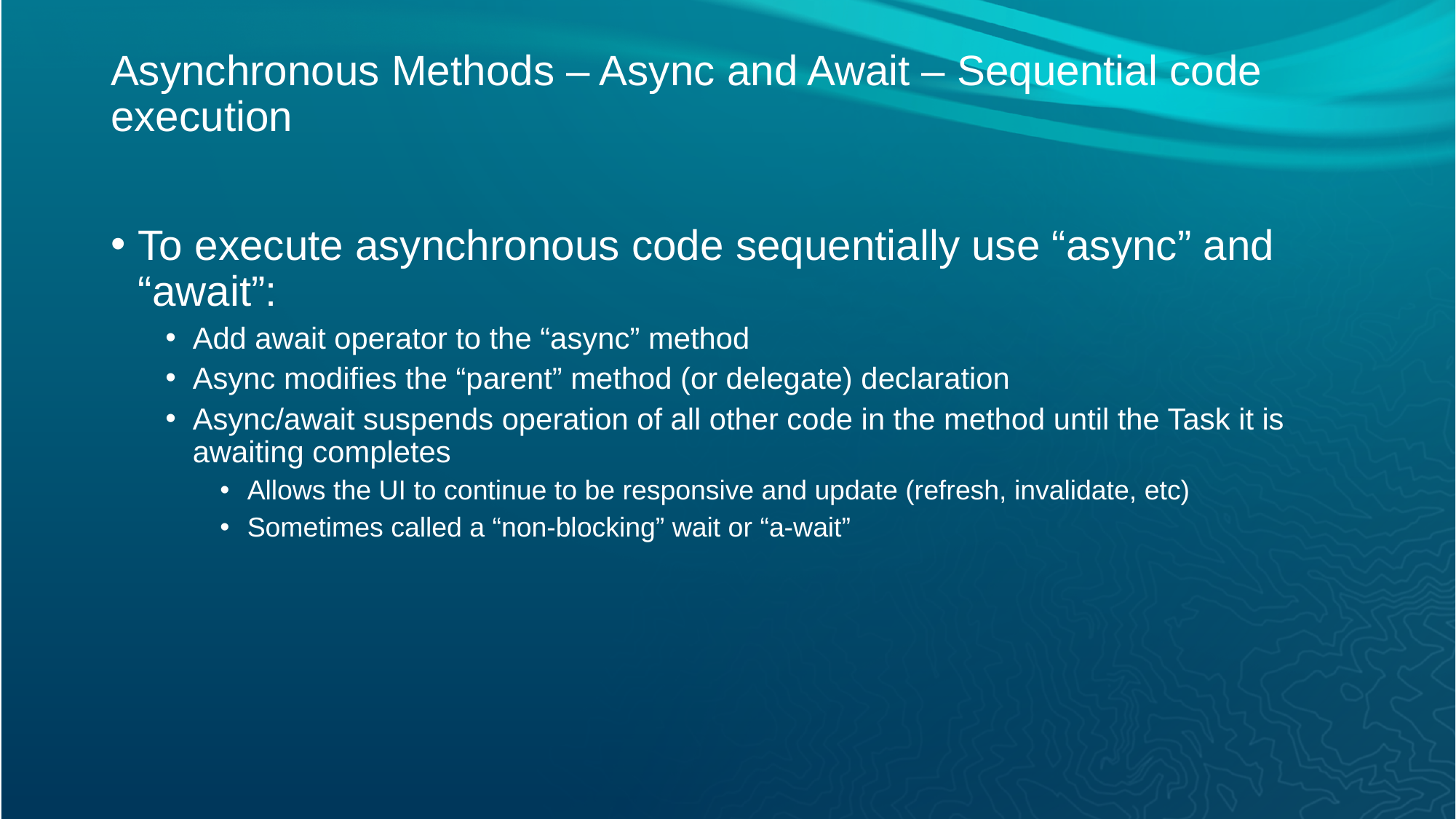

# Asynchronous Methods – Async and Await – Sequential code execution
To execute asynchronous code sequentially use “async” and “await”:
Add await operator to the “async” method
Async modifies the “parent” method (or delegate) declaration
Async/await suspends operation of all other code in the method until the Task it is awaiting completes
Allows the UI to continue to be responsive and update (refresh, invalidate, etc)
Sometimes called a “non-blocking” wait or “a-wait”